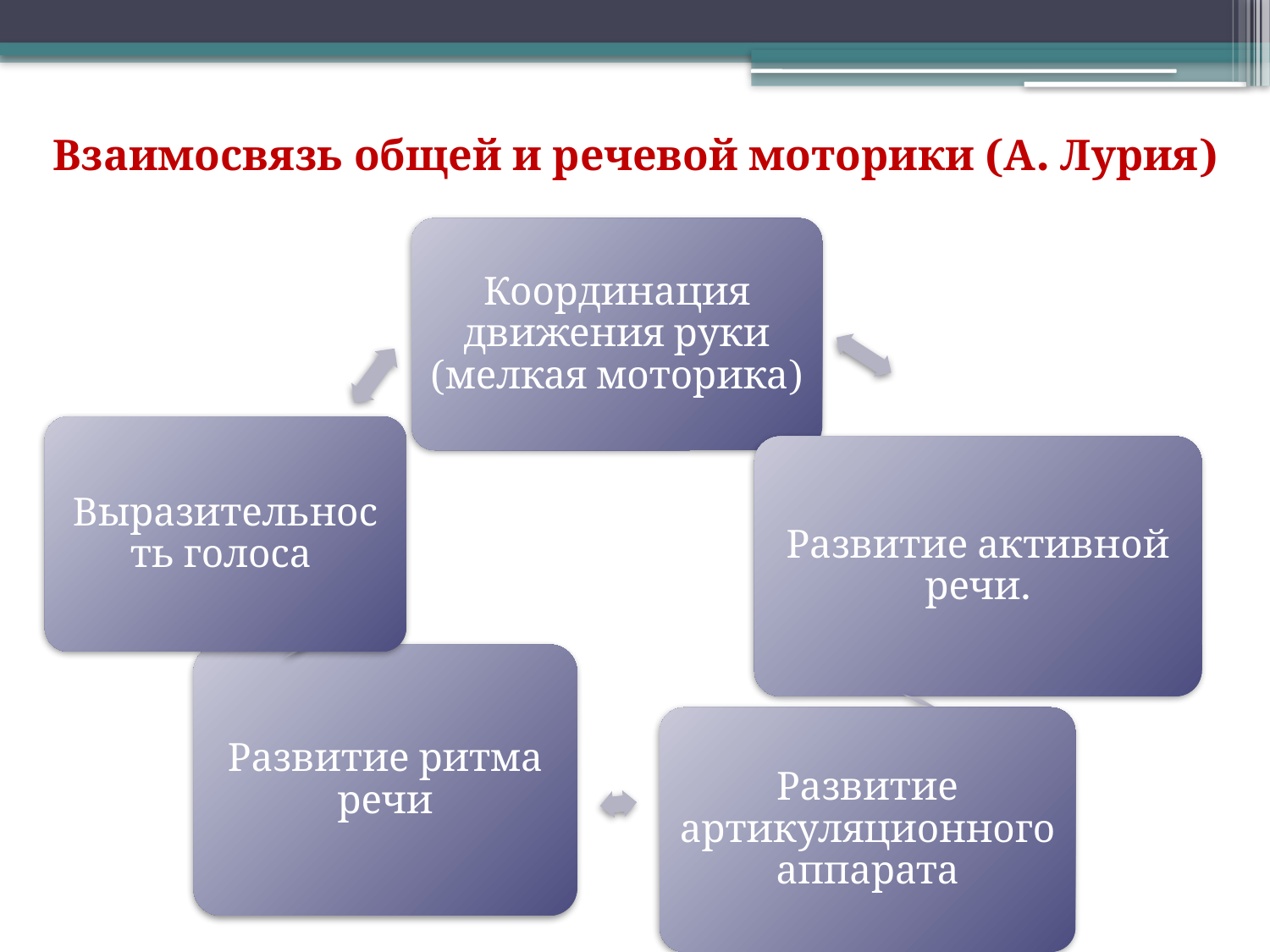

# Взаимосвязь общей и речевой моторики (А. Лурия)
Координация движения руки (мелкая моторика)

Развитие активной речи.

Развитие артикуляционного аппарата

Развитие ритма речи

Выразительность голоса